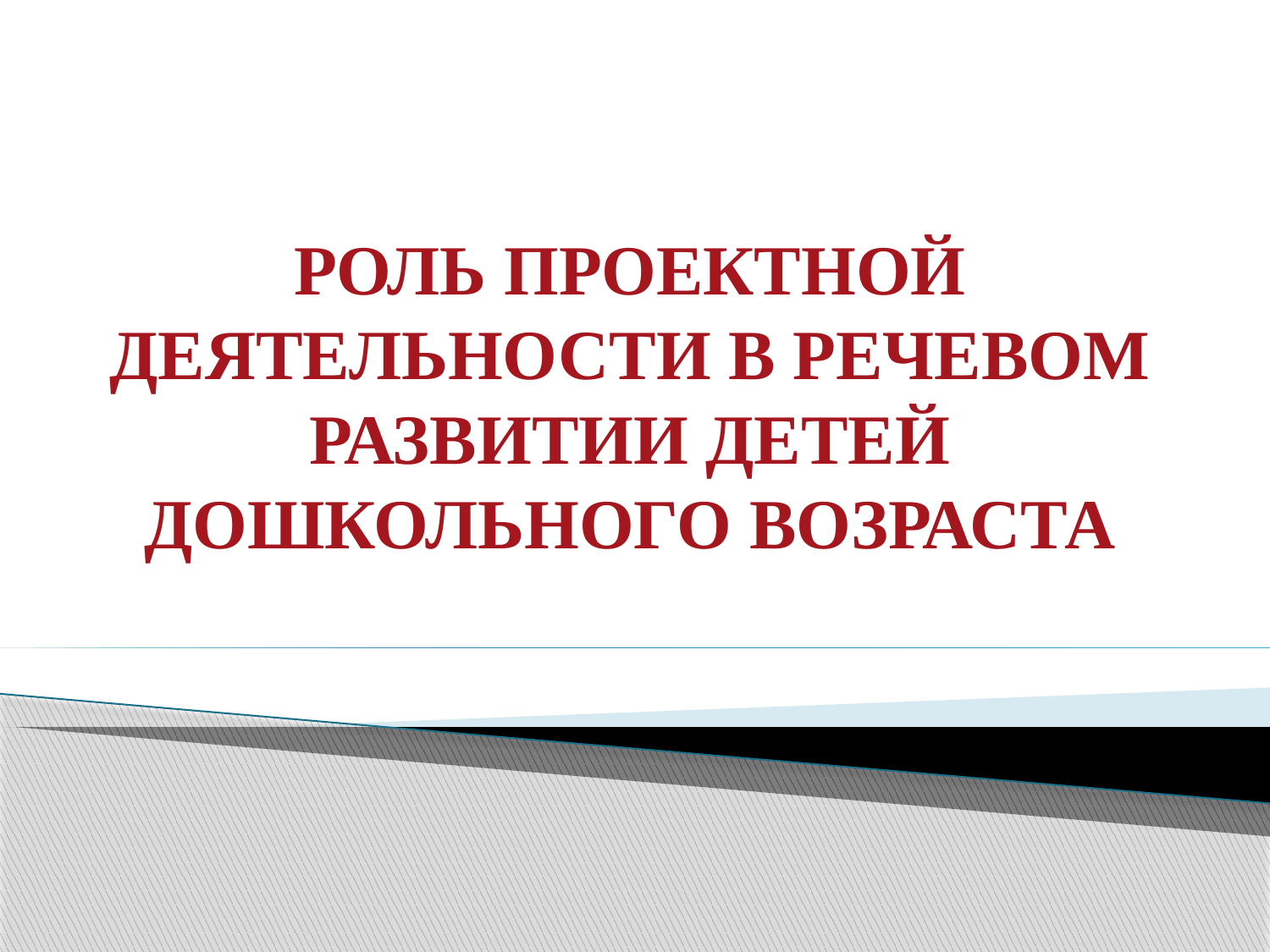

РОЛЬ ПРОЕКТНОЙ ДЕЯТЕЛЬНОСТИ В РЕЧЕВОМ РАЗВИТИИ ДЕТЕЙ ДОШКОЛЬНОГО ВОЗРАСТА